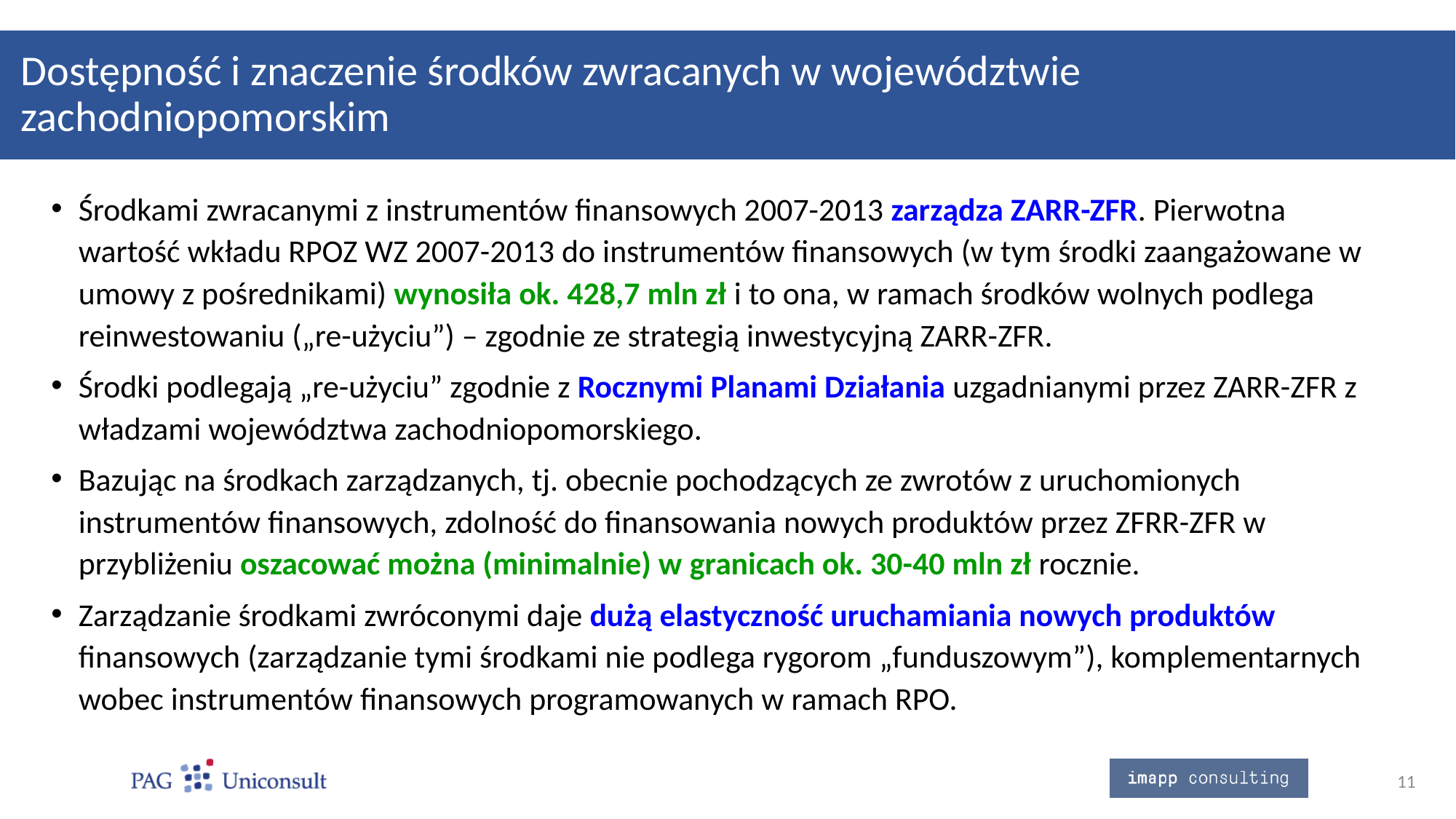

# Dostępność i znaczenie środków zwracanych w województwie zachodniopomorskim
Środkami zwracanymi z instrumentów finansowych 2007-2013 zarządza ZARR-ZFR. Pierwotna wartość wkładu RPOZ WZ 2007-2013 do instrumentów finansowych (w tym środki zaangażowane w umowy z pośrednikami) wynosiła ok. 428,7 mln zł i to ona, w ramach środków wolnych podlega reinwestowaniu („re-użyciu”) – zgodnie ze strategią inwestycyjną ZARR-ZFR.
Środki podlegają „re-użyciu” zgodnie z Rocznymi Planami Działania uzgadnianymi przez ZARR-ZFR z władzami województwa zachodniopomorskiego.
Bazując na środkach zarządzanych, tj. obecnie pochodzących ze zwrotów z uruchomionych instrumentów finansowych, zdolność do finansowania nowych produktów przez ZFRR-ZFR w przybliżeniu oszacować można (minimalnie) w granicach ok. 30-40 mln zł rocznie.
Zarządzanie środkami zwróconymi daje dużą elastyczność uruchamiania nowych produktów finansowych (zarządzanie tymi środkami nie podlega rygorom „funduszowym”), komplementarnych wobec instrumentów finansowych programowanych w ramach RPO.
11